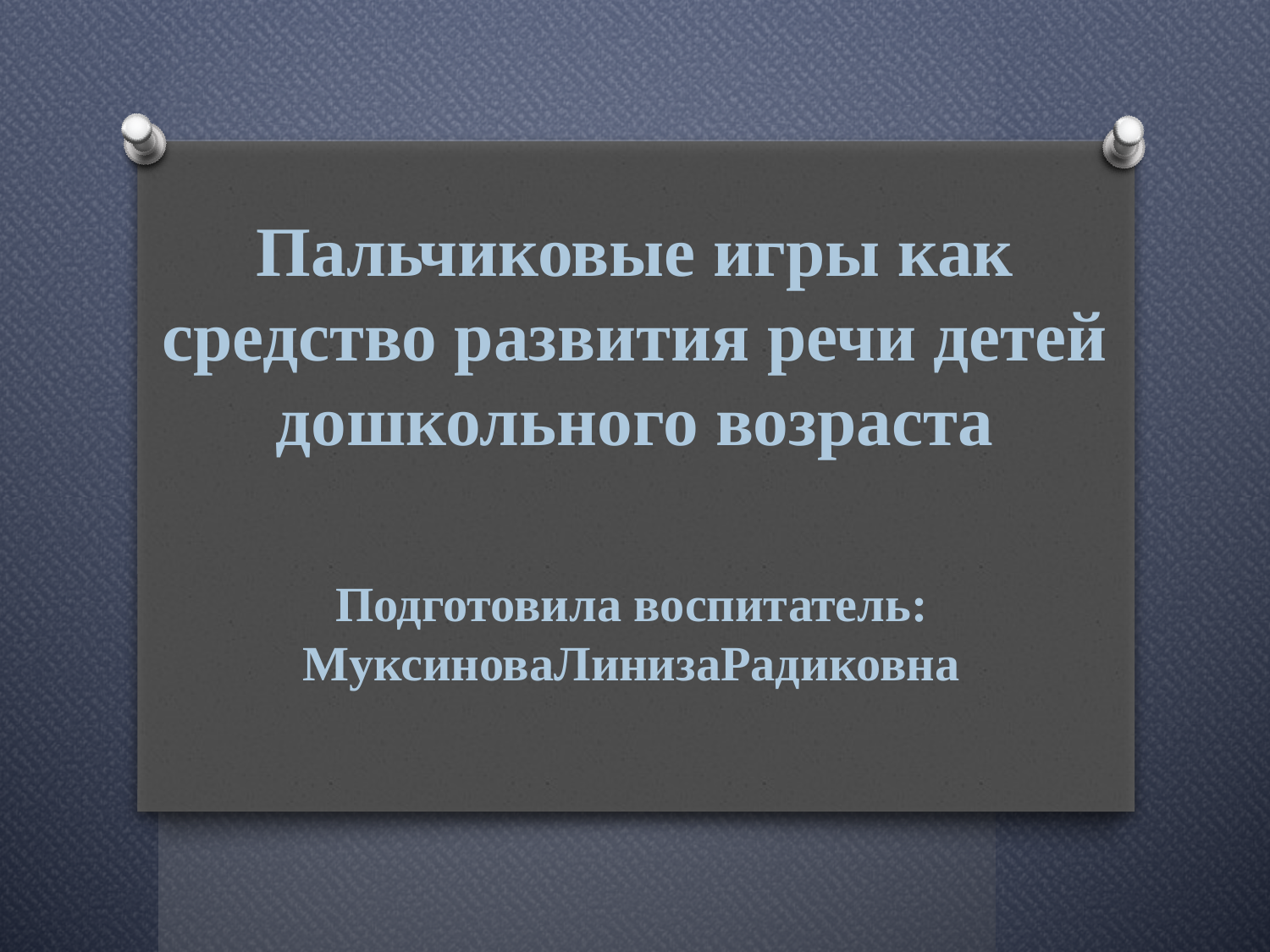

# Пальчиковые игры как средство развития речи детей дошкольного возраста
Подготовила воспитатель: МуксиноваЛинизаРадиковна